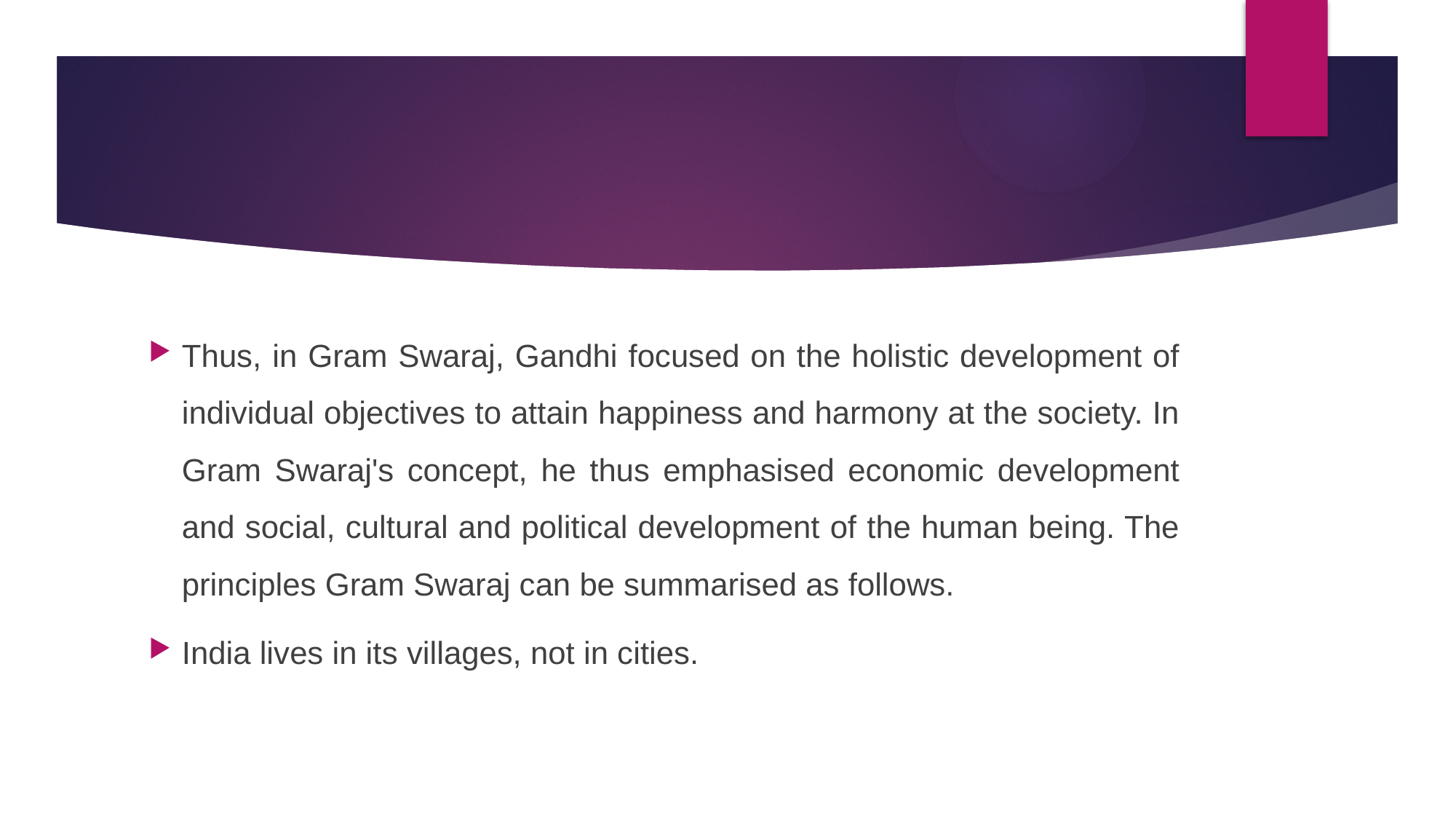

Thus, in Gram Swaraj, Gandhi focused on the holistic development of individual objectives to attain happiness and harmony at the society. In Gram Swaraj's concept, he thus emphasised economic development and social, cultural and political development of the human being. The principles Gram Swaraj can be summarised as follows.
India lives in its villages, not in cities.